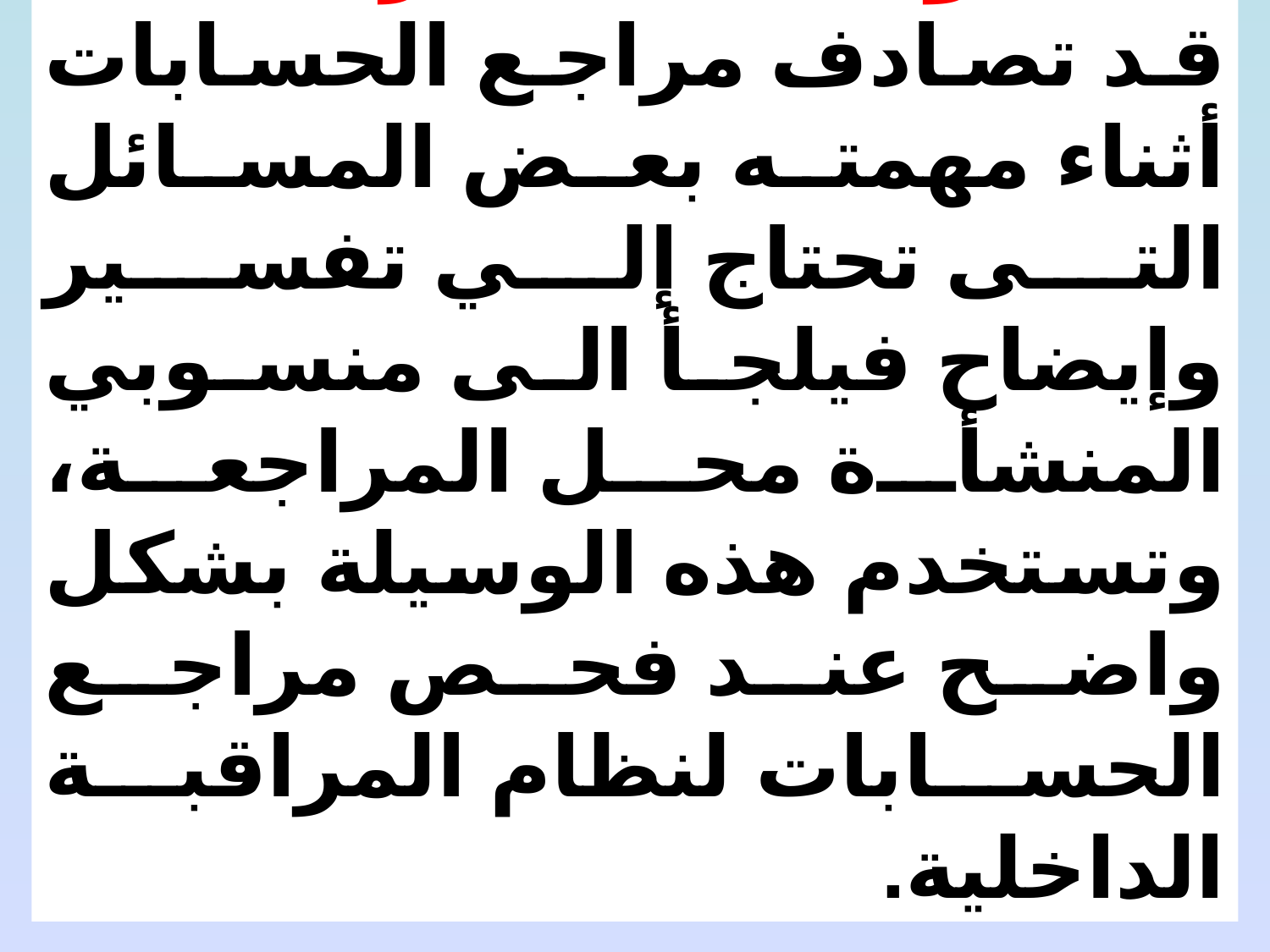

6- أسلوب الاستفسارات
قد تصادف مراجع الحسابات أثناء مهمته بعض المسائل التى تحتاج إلي تفسير وإيضاح فيلجأ الى منسوبي المنشأة محل المراجعة، وتستخدم هذه الوسيلة بشكل واضح عند فحص مراجع الحسابات لنظام المراقبة الداخلية.